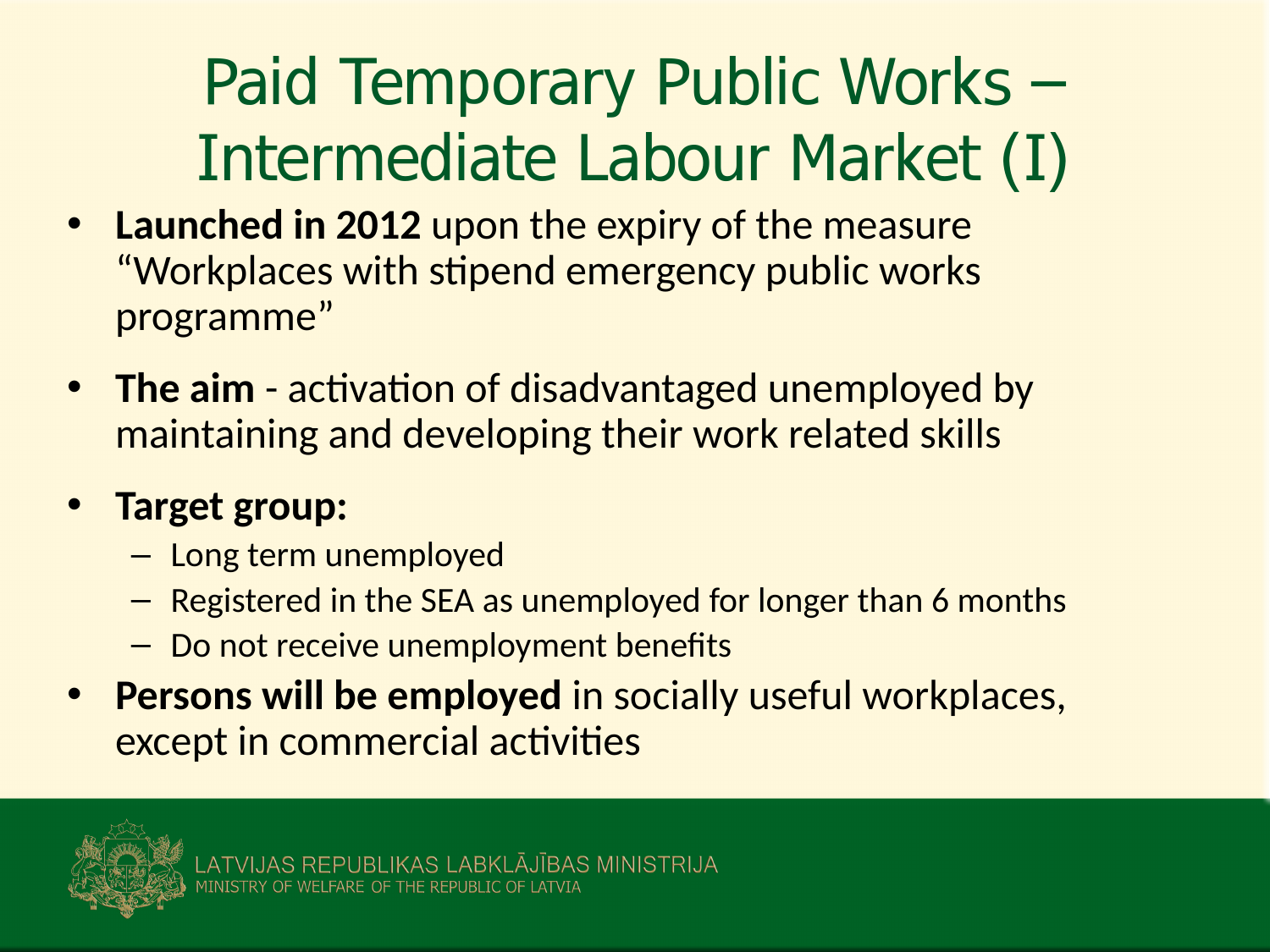

# Paid Temporary Public Works – Intermediate Labour Market (I)
Launched in 2012 upon the expiry of the measure “Workplaces with stipend emergency public works programme”

The aim - activation of disadvantaged unemployed by maintaining and developing their work related skills

Target group:
Long term unemployed
Registered in the SEA as unemployed for longer than 6 months
Do not receive unemployment benefits
Persons will be employed in socially useful workplaces, except in commercial activities